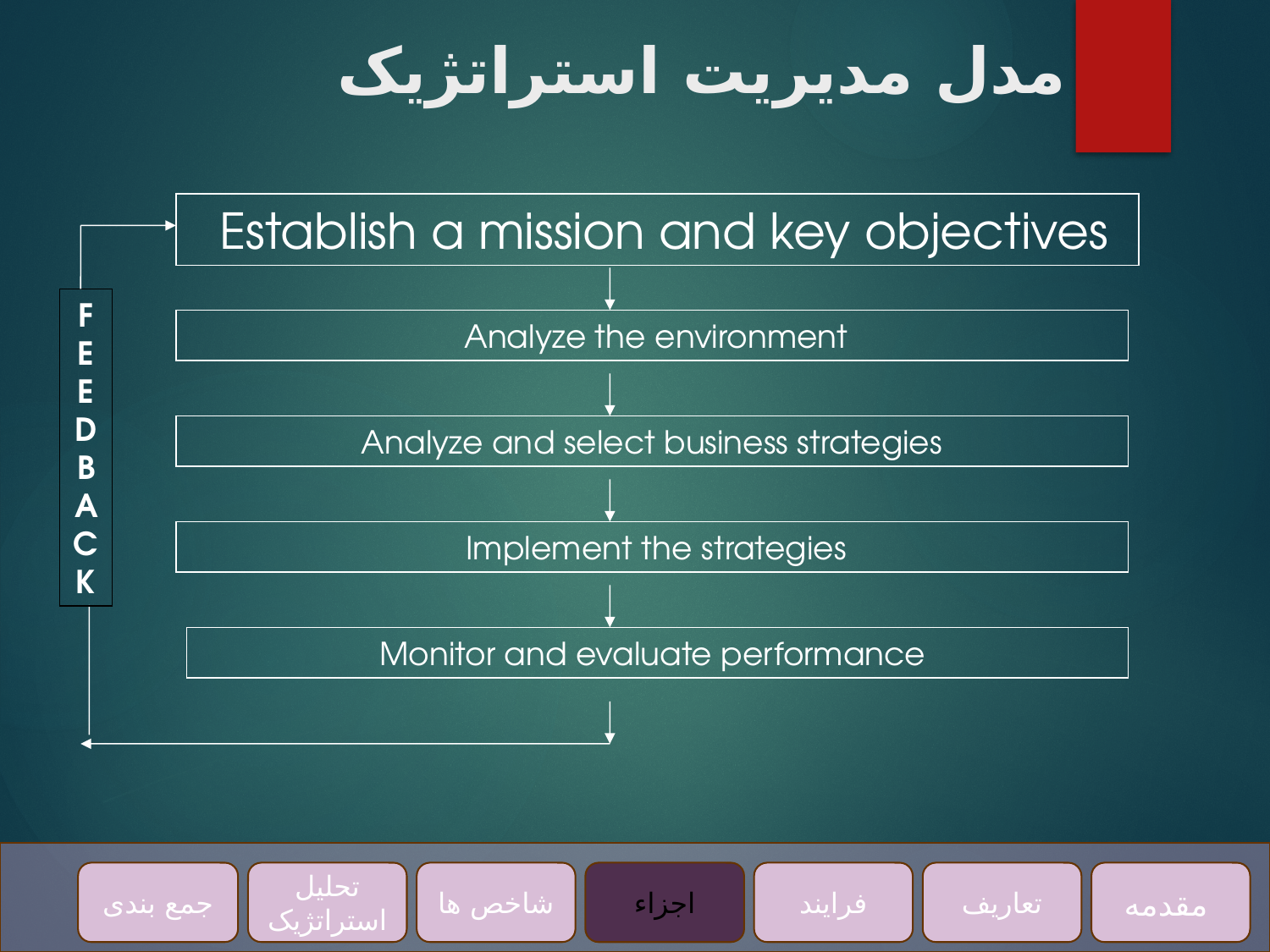

# مدل مدیریت استراتژیک
Establish a mission and key objectives

FEEDBACK
Analyze the environment

Analyze and select business strategies

Implement the strategies

Monitor and evaluate performance

جمع بندی
تحلیل استراتژیک
اجزاء
تعاریف

مقدمه
شاخص ها
فرایند